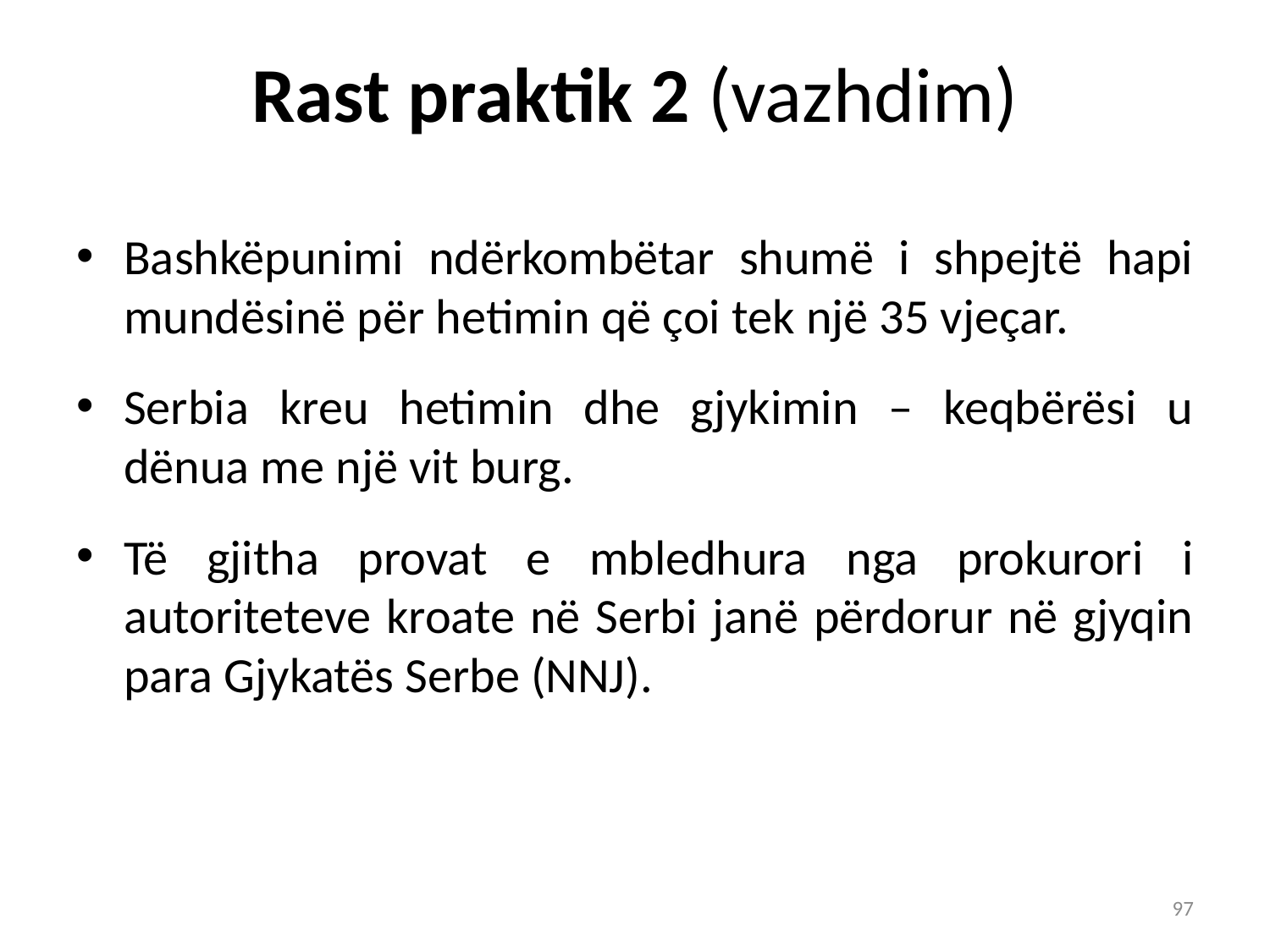

# Rast praktik 2 (vazhdim)
Bashkëpunimi ndërkombëtar shumë i shpejtë hapi mundësinë për hetimin që çoi tek një 35 vjeçar.
Serbia kreu hetimin dhe gjykimin – keqbërësi u dënua me një vit burg.
Të gjitha provat e mbledhura nga prokurori i autoriteteve kroate në Serbi janë përdorur në gjyqin para Gjykatës Serbe (NNJ).
97